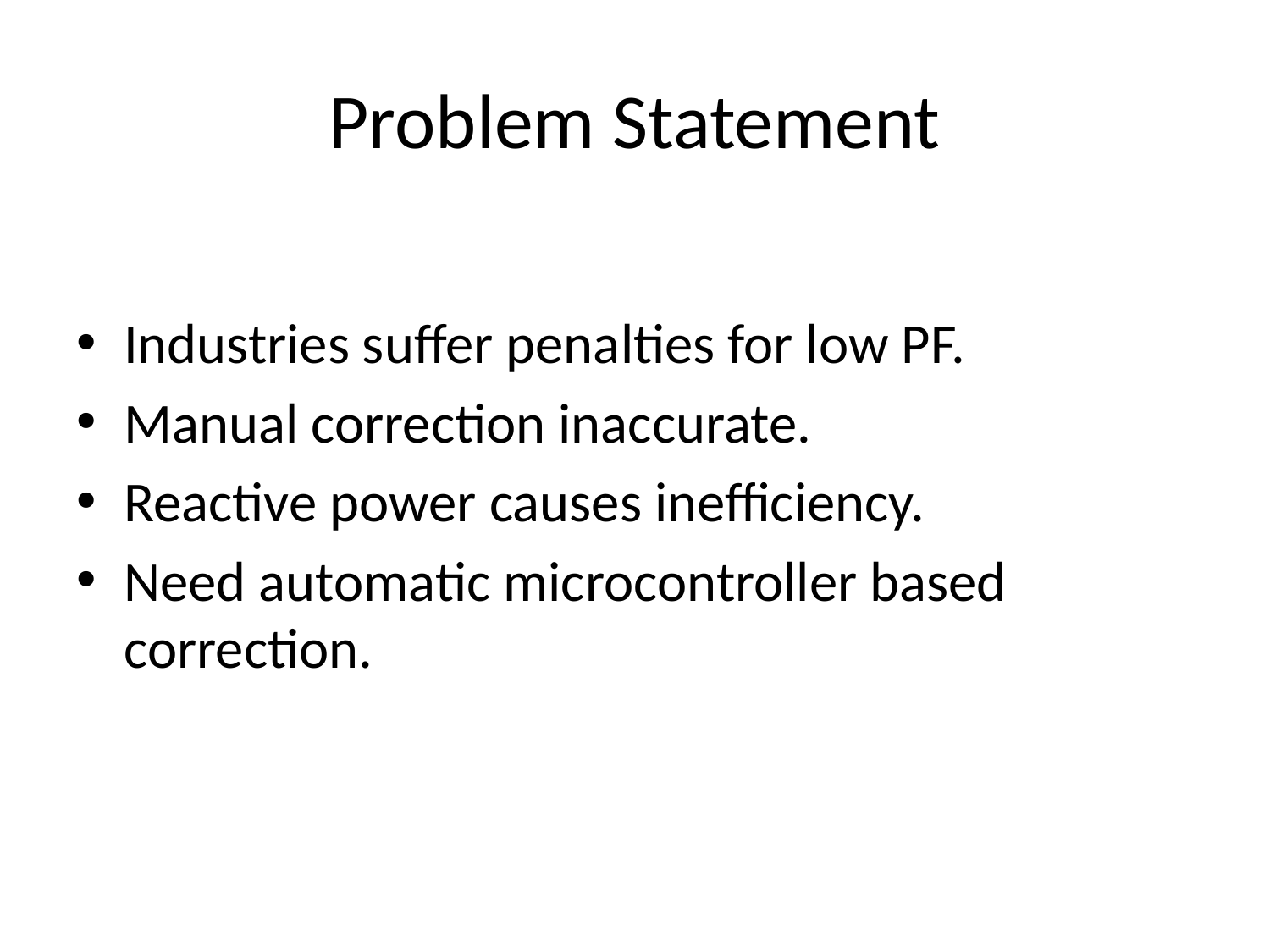

# Problem Statement

Industries suffer penalties for low PF.
Manual correction inaccurate.
Reactive power causes inefficiency.
Need automatic microcontroller based correction.